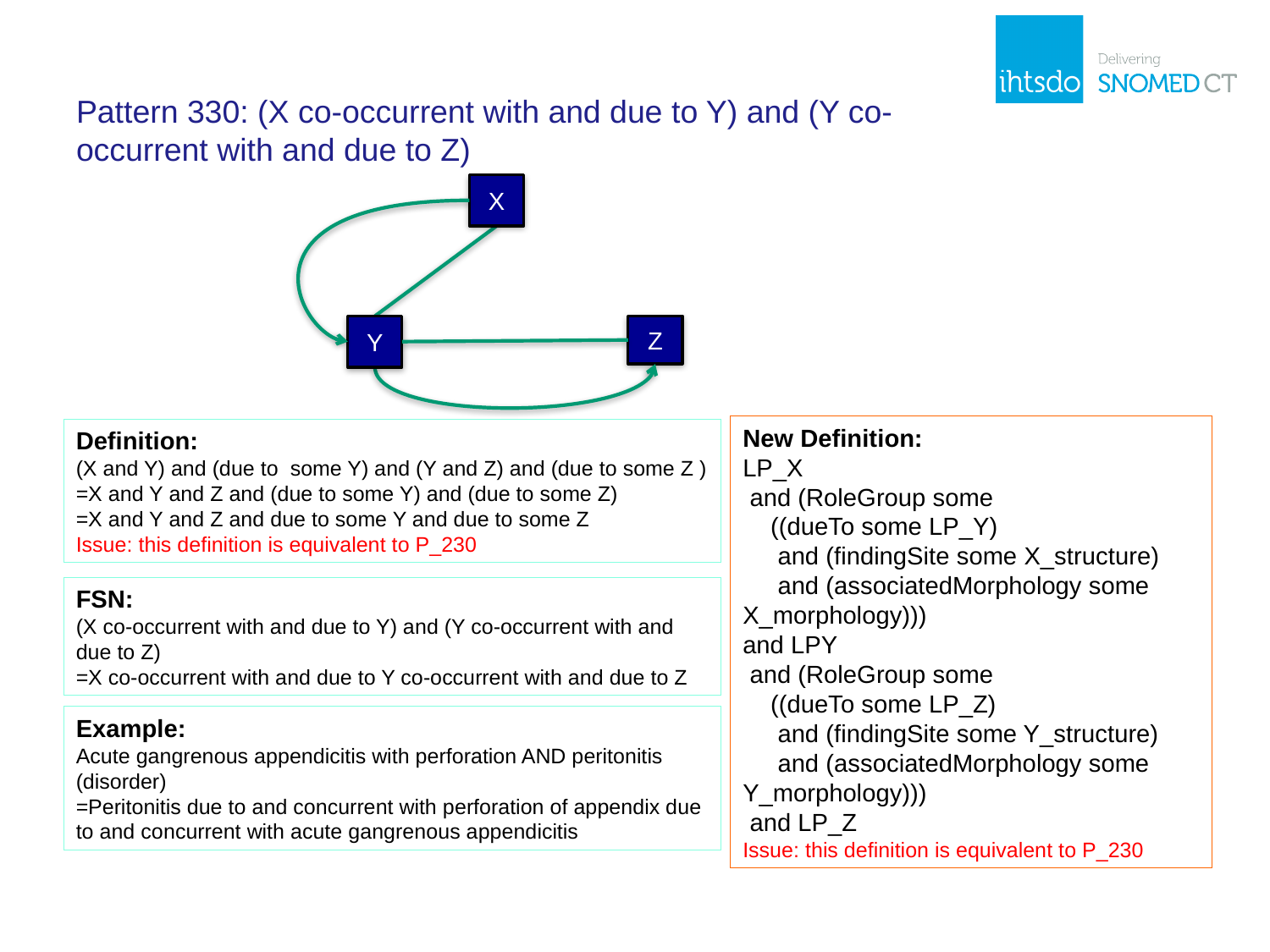

# Pattern 330: (X co-occurrent with and due to Y) and (Y co-occurrent with and due to Z)
X
Y
Z
New Definition:
LP_X
 and (RoleGroup some
    ((dueTo some LP_Y)
     and (findingSite some X_structure)
     and (associatedMorphology some X_morphology)))
and LPY
 and (RoleGroup some
    ((dueTo some LP_Z)
     and (findingSite some Y_structure)
     and (associatedMorphology some Y_morphology)))
 and LP_Z
Issue: this definition is equivalent to P_230
Definition:
(X and Y) and (due to  some Y) and (Y and Z) and (due to some Z )
=X and Y and Z and (due to some Y) and (due to some Z)
=X and Y and Z and due to some Y and due to some Z
Issue: this definition is equivalent to P_230
FSN:
(X co-occurrent with and due to Y) and (Y co-occurrent with and due to Z)
=X co-occurrent with and due to Y co-occurrent with and due to Z
Example:
Acute gangrenous appendicitis with perforation AND peritonitis (disorder)
=Peritonitis due to and concurrent with perforation of appendix due to and concurrent with acute gangrenous appendicitis